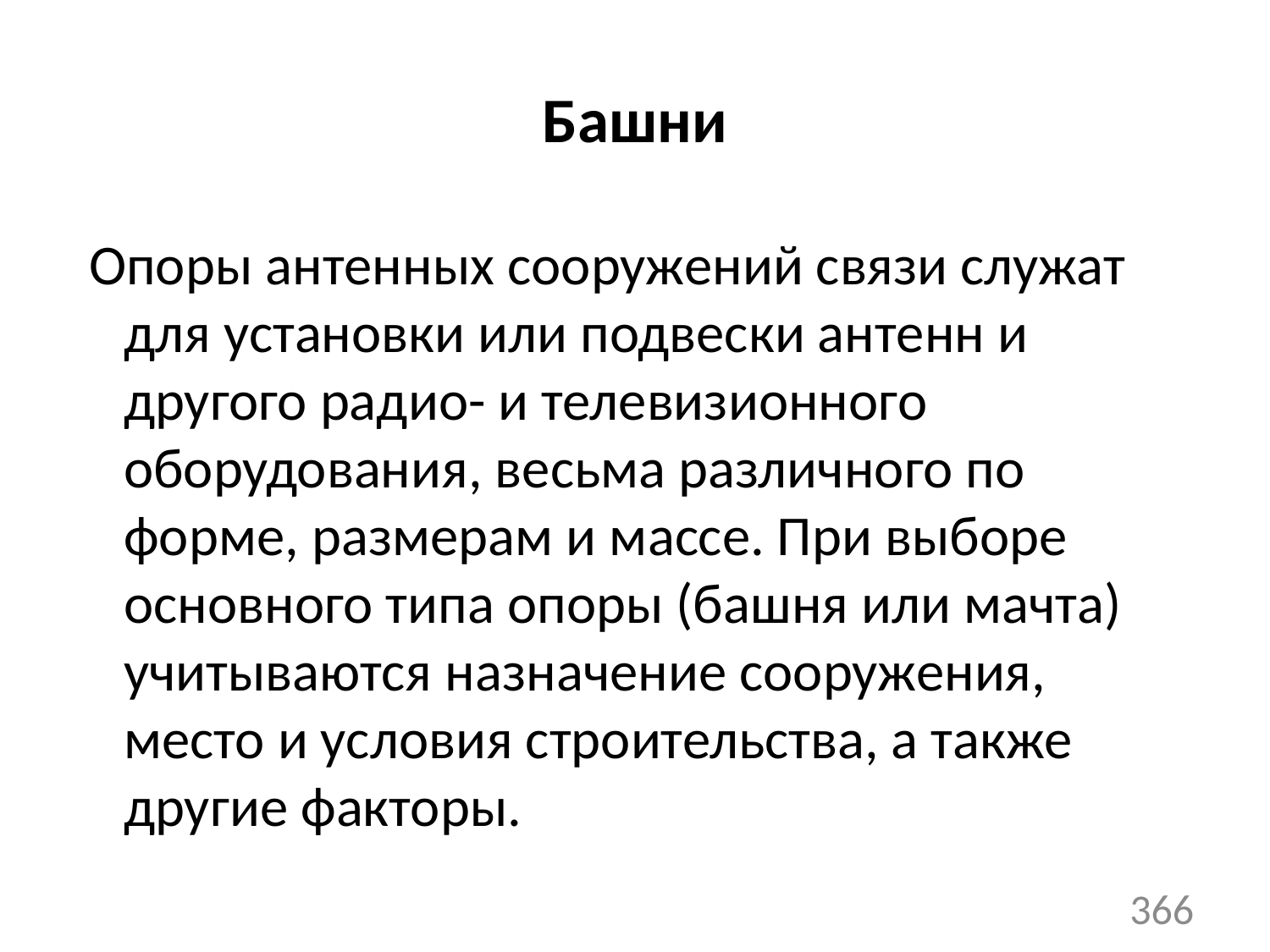

Башни
 Опоры антенных сооружений связи служат для установки или подвески антенн и другого радио- и телевизионного оборудования, весьма различного по форме, размерам и массе. При выборе основного типа опоры (башня или мачта) учитываются назначение сооружения, место и условия строительства, а также другие факторы.
366